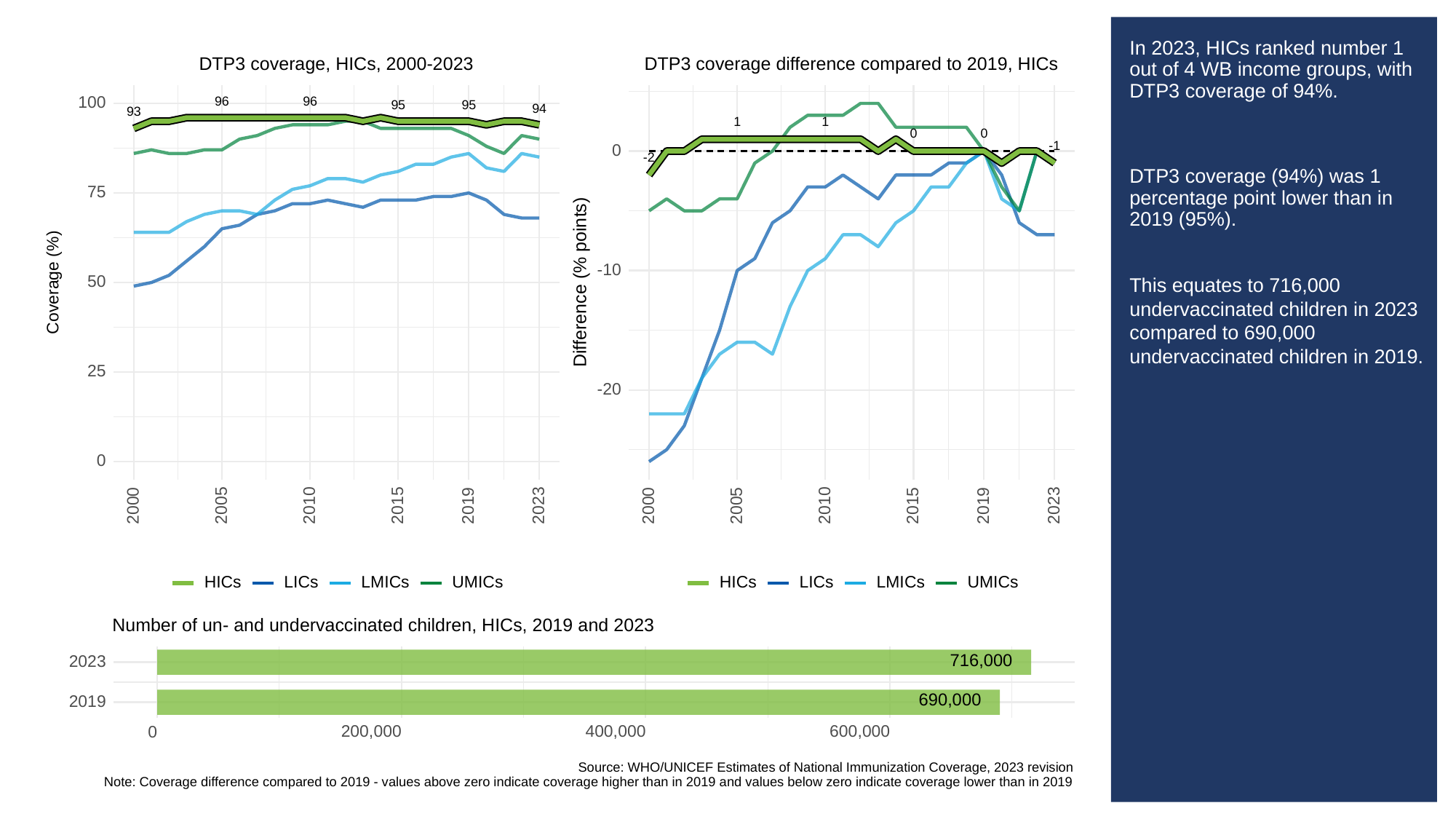

# In 2023, HICs ranked number 1 out of 4 WB income groups, with DTP3 coverage of 94%.

DTP3 coverage (94%) was 1 percentage point lower than in 2019 (95%).

This equates to 716,000 undervaccinated children in 2023 compared to 690,000 undervaccinated children in 2019.

DTP3 coverage, HICs, 2000-2023
DTP3 coverage difference compared to 2019, HICs

96
96
100
95
95

94
93

1
1

0
0

-1
0

-2
75

-10

Difference (% points)
Coverage (%)
50

25

-20

0

2023
2023
2000
2005
2010
2015
2019
2000
2005
2010
2015
2019
HICs
LICs
LMICs
UMICs
HICs
LICs
LMICs
UMICs

Number of un- and undervaccinated children, HICs, 2019 and 2023

716,000
2023

690,000
2019

200,000
400,000
600,000
0
Source: WHO/UNICEF Estimates of National Immunization Coverage, 2023 revision
Note: Coverage difference compared to 2019 - values above zero indicate coverage higher than in 2019 and values below zero indicate coverage lower than in 2019